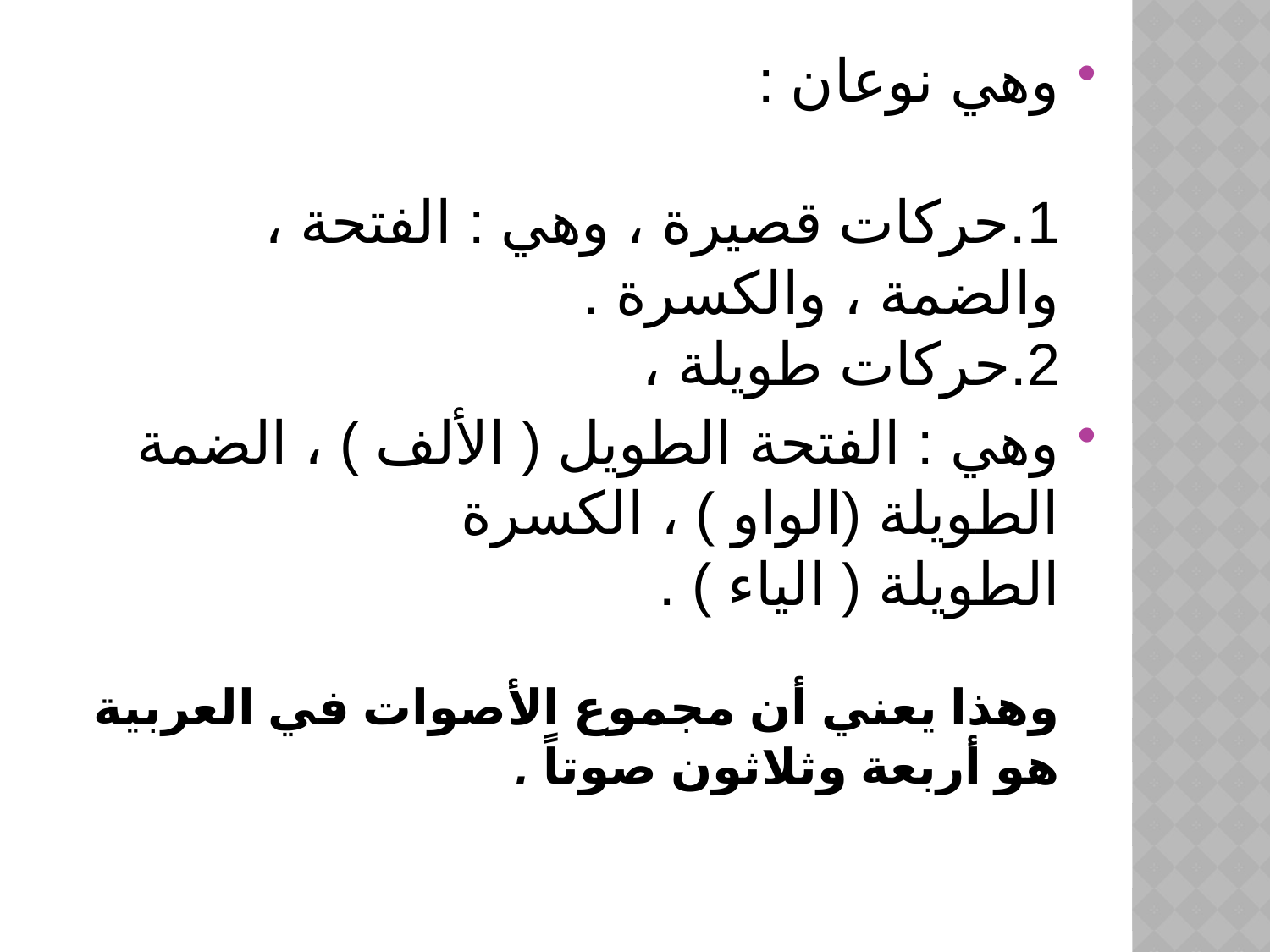

وهي نوعان :
1.حركات قصيرة ، وهي : الفتحة ، والضمة ، والكسرة .
2.حركات طويلة ،
وهي : الفتحة الطويل ( الألف ) ، الضمة الطويلة (الواو ) ، الكسرة
الطويلة ( الياء ) .
وهذا يعني أن مجموع الأصوات في العربية هو أربعة وثلاثون صوتاً .